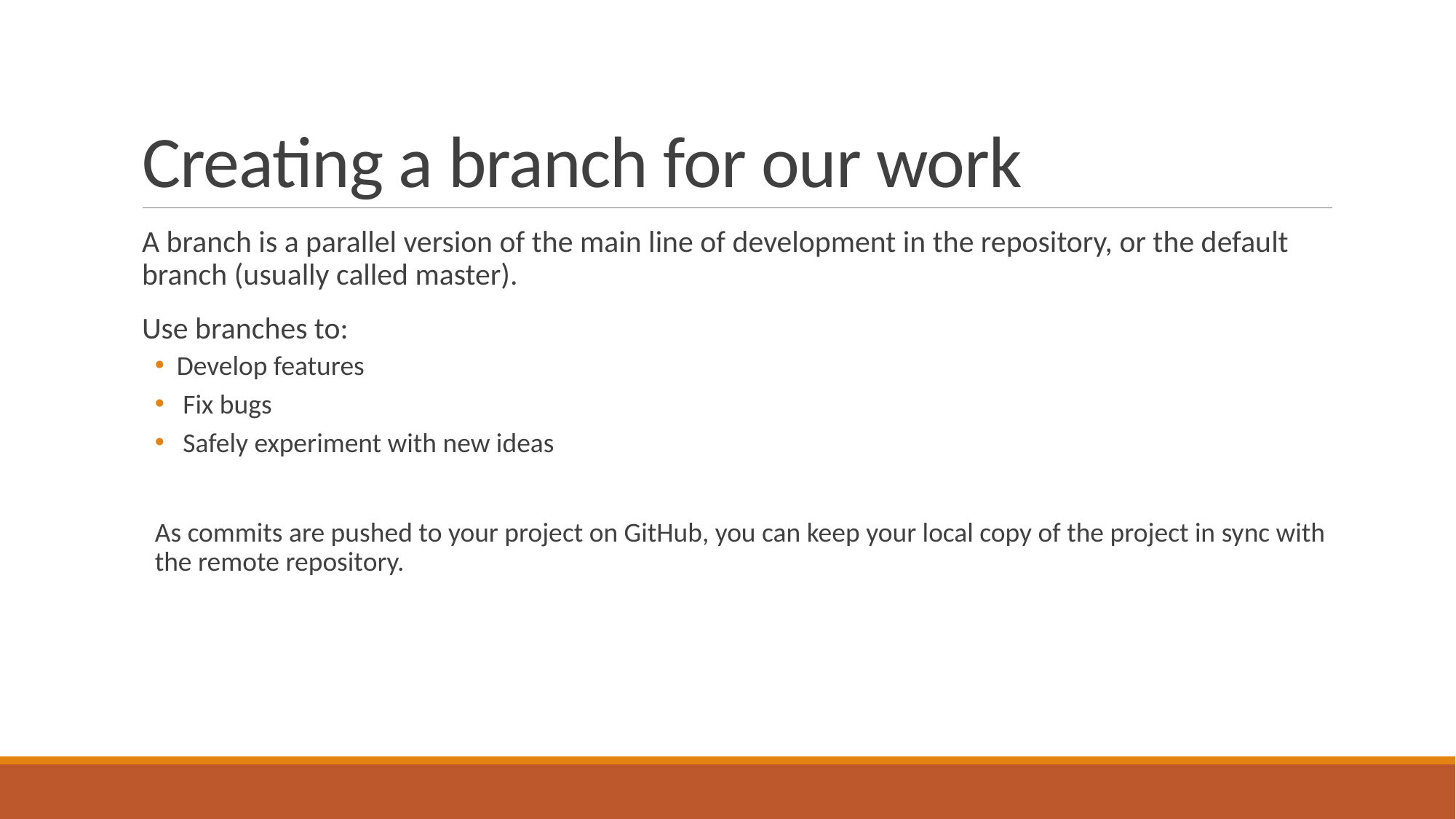

# Creating a branch for our work
A branch is a parallel version of the main line of development in the repository, or the default branch (usually called master).
Use branches to:
Develop features
 Fix bugs
 Safely experiment with new ideas

As commits are pushed to your project on GitHub, you can keep your local copy of the project in sync with the remote repository.